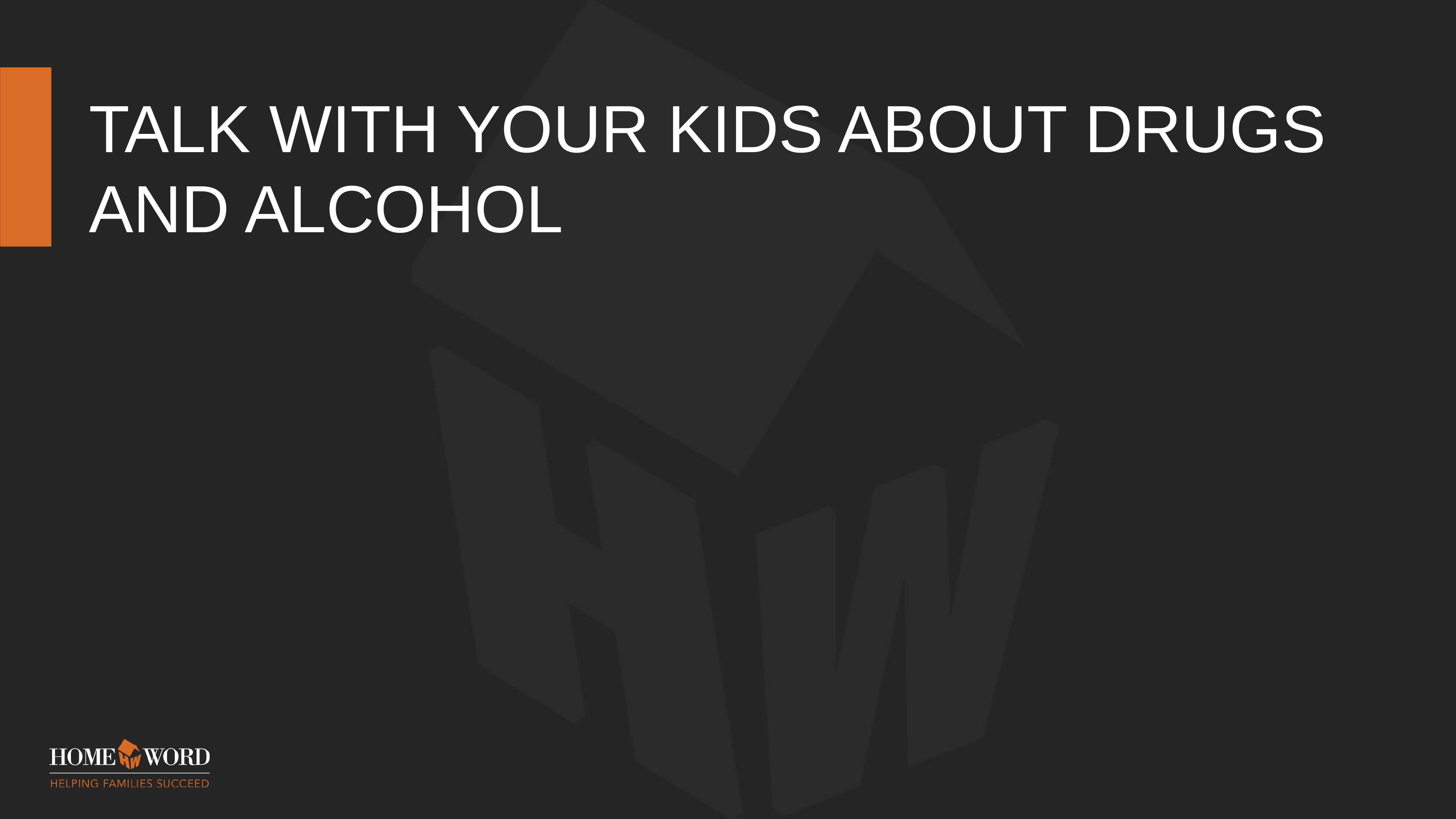

# Talk With Your Kids about Drugs and Alcohol